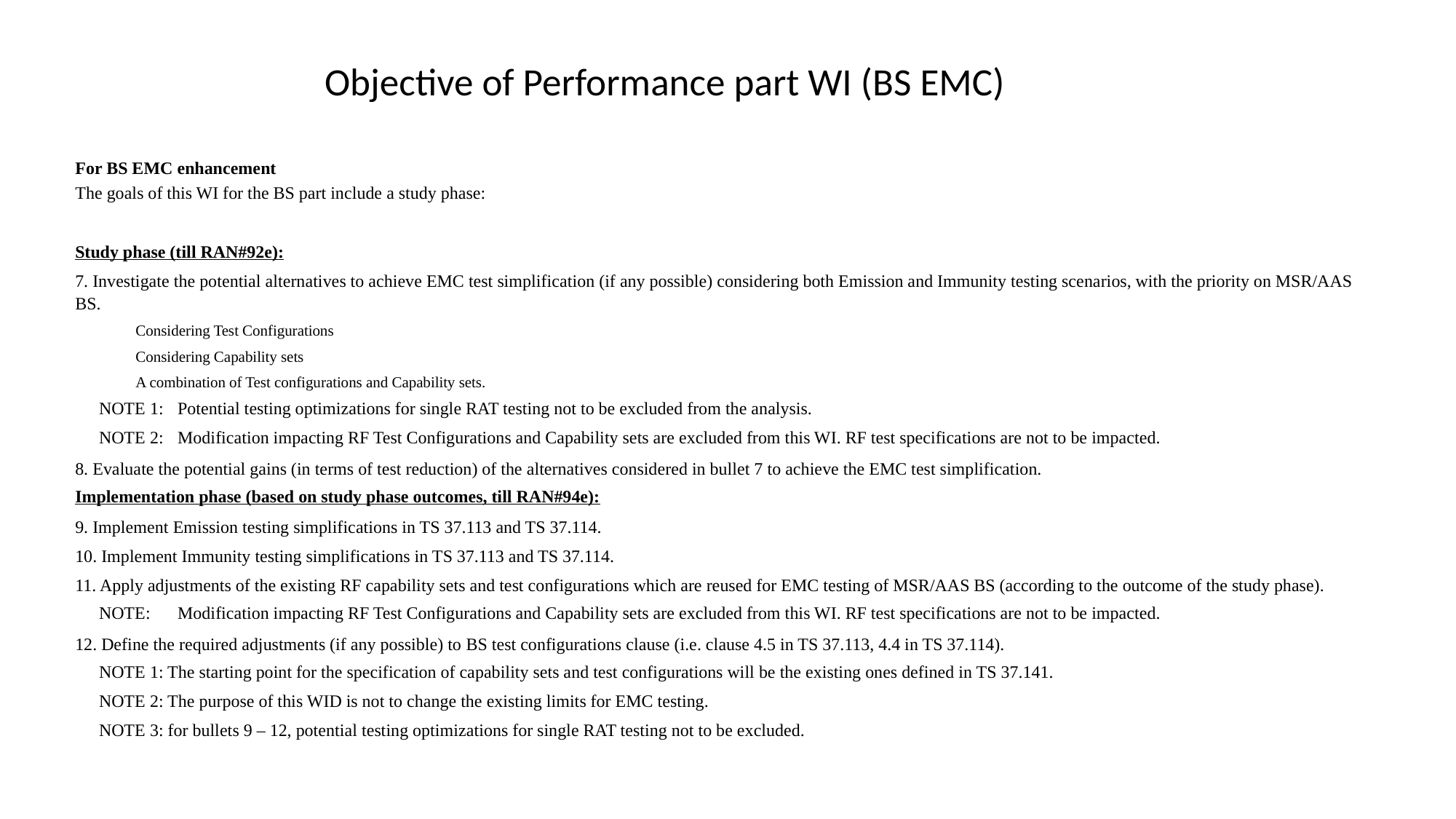

# Objective of Performance part WI (BS EMC)
For BS EMC enhancement
The goals of this WI for the BS part include a study phase:

Study phase (till RAN#92e):
7. Investigate the potential alternatives to achieve EMC test simplification (if any possible) considering both Emission and Immunity testing scenarios, with the priority on MSR/AAS BS.
Considering Test Configurations
Considering Capability sets
A combination of Test configurations and Capability sets.
NOTE 1:	Potential testing optimizations for single RAT testing not to be excluded from the analysis.
NOTE 2:	Modification impacting RF Test Configurations and Capability sets are excluded from this WI. RF test specifications are not to be impacted.
8. Evaluate the potential gains (in terms of test reduction) of the alternatives considered in bullet 7 to achieve the EMC test simplification.
Implementation phase (based on study phase outcomes, till RAN#94e):
9. Implement Emission testing simplifications in TS 37.113 and TS 37.114.
10. Implement Immunity testing simplifications in TS 37.113 and TS 37.114.
11. Apply adjustments of the existing RF capability sets and test configurations which are reused for EMC testing of MSR/AAS BS (according to the outcome of the study phase).
NOTE:	Modification impacting RF Test Configurations and Capability sets are excluded from this WI. RF test specifications are not to be impacted.
12. Define the required adjustments (if any possible) to BS test configurations clause (i.e. clause 4.5 in TS 37.113, 4.4 in TS 37.114).
NOTE 1: The starting point for the specification of capability sets and test configurations will be the existing ones defined in TS 37.141.
NOTE 2: The purpose of this WID is not to change the existing limits for EMC testing.
NOTE 3: for bullets 9 – 12, potential testing optimizations for single RAT testing not to be excluded.